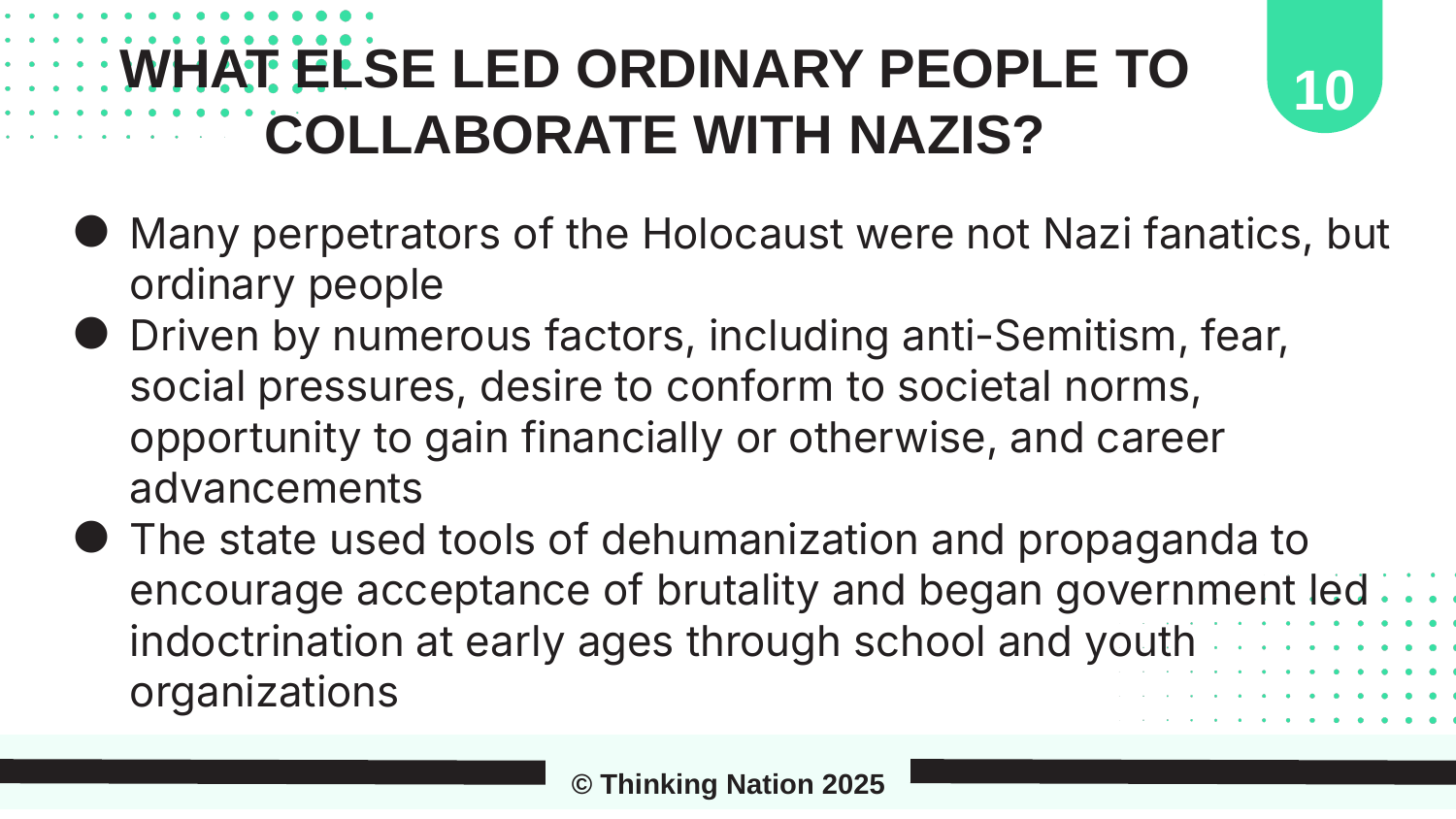

10
WHAT ELSE LED ORDINARY PEOPLE TO COLLABORATE WITH NAZIS?
Many perpetrators of the Holocaust were not Nazi fanatics, but ordinary people
Driven by numerous factors, including anti-Semitism, fear, social pressures, desire to conform to societal norms, opportunity to gain financially or otherwise, and career advancements
The state used tools of dehumanization and propaganda to encourage acceptance of brutality and began government led indoctrination at early ages through school and youth organizations

© Thinking Nation 2025